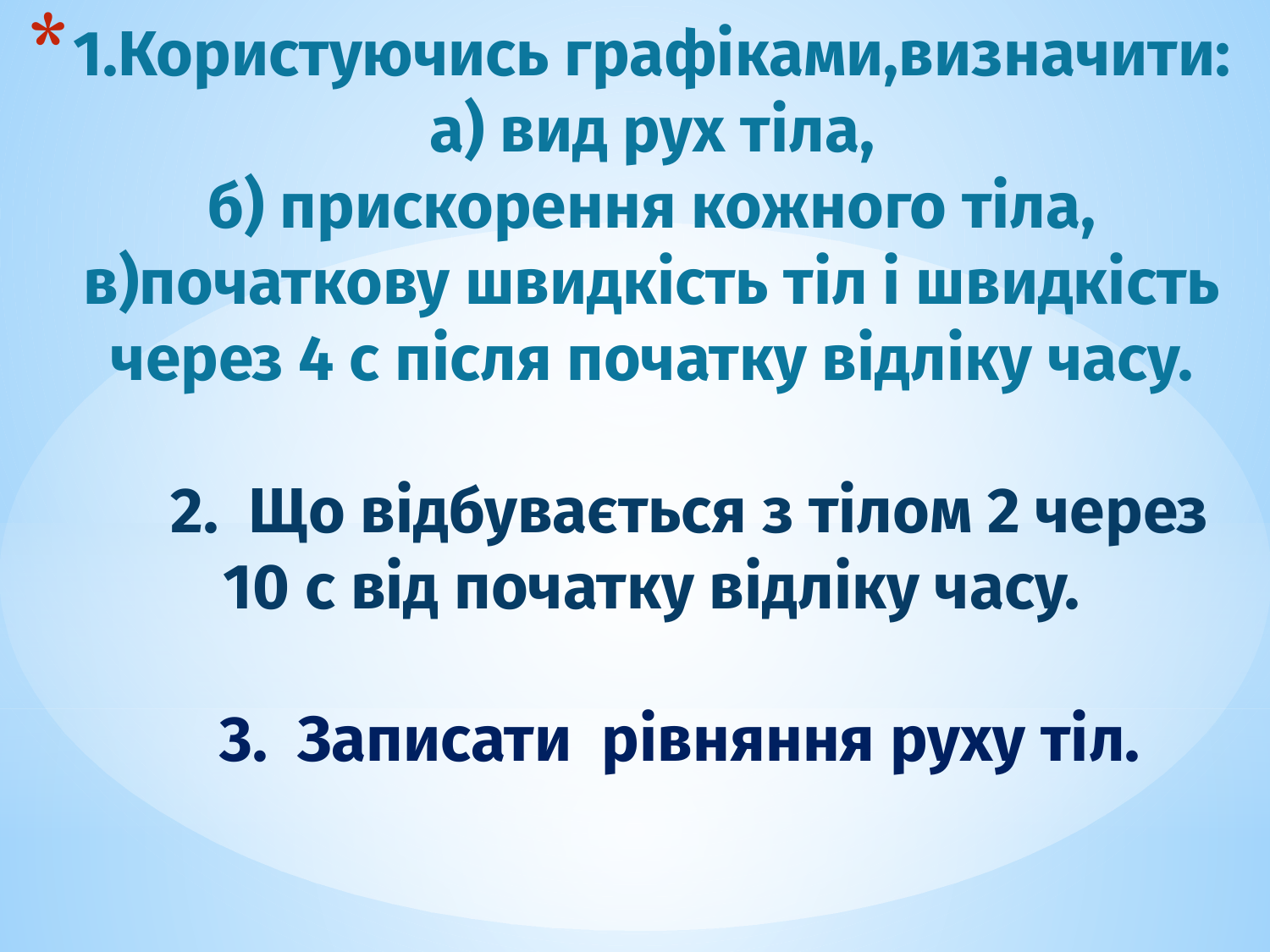

# 1.Користуючись графіками,визначити: а) вид рух тіла, б) прискорення кожного тіла, в)початкову швидкість тіл і швидкість через 4 с після початку відліку часу. 2.  Що відбувається з тілом 2 через 10 с від початку відліку часу. 3.  Записати  рівняння руху тіл.